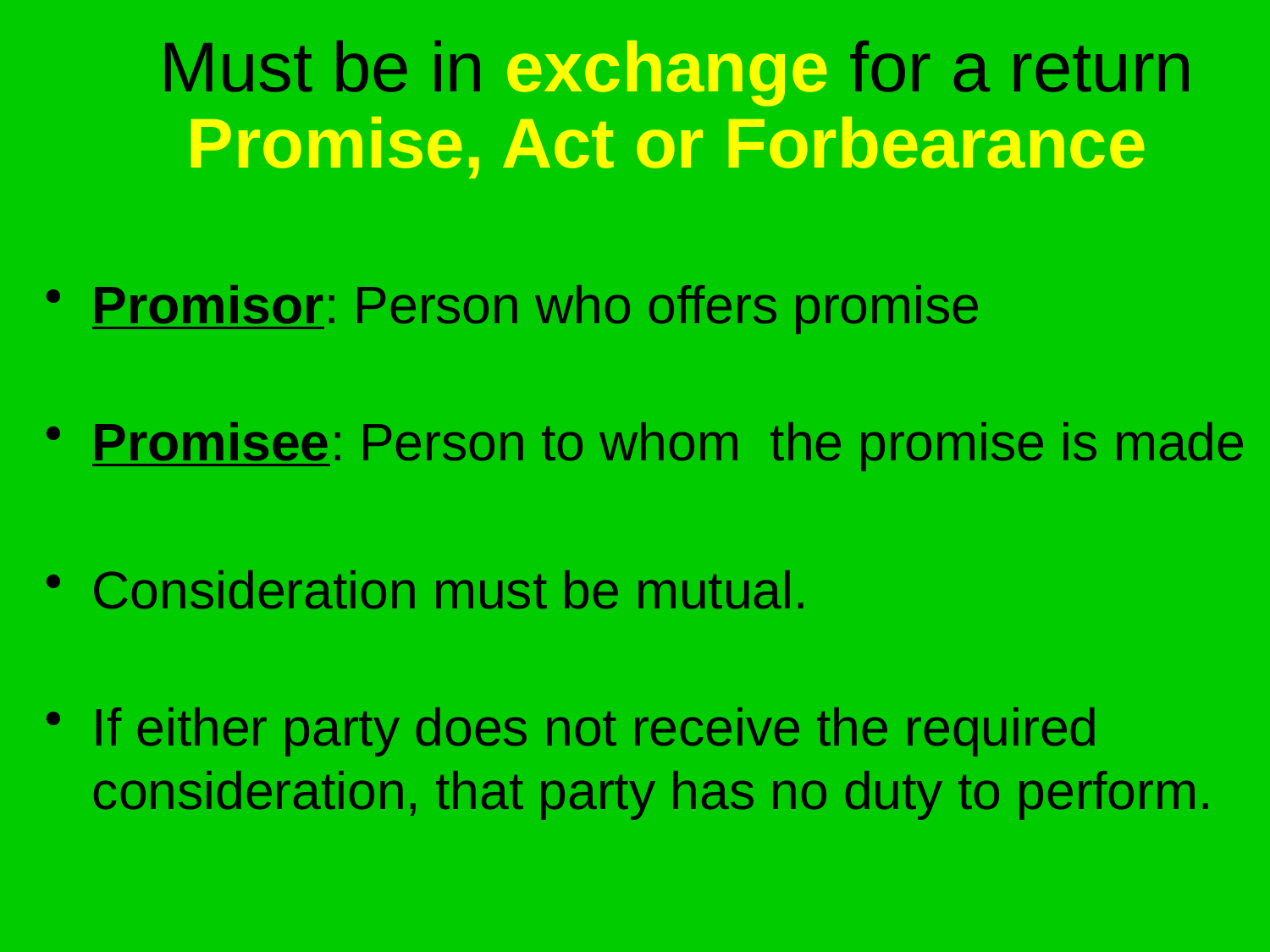

# Must be in exchange for a return Promise, Act or Forbearance
Promisor: Person who offers promise

Promisee: Person to whom  the promise is made

Consideration must be mutual.

If either party does not receive the required consideration, that party has no duty to perform.